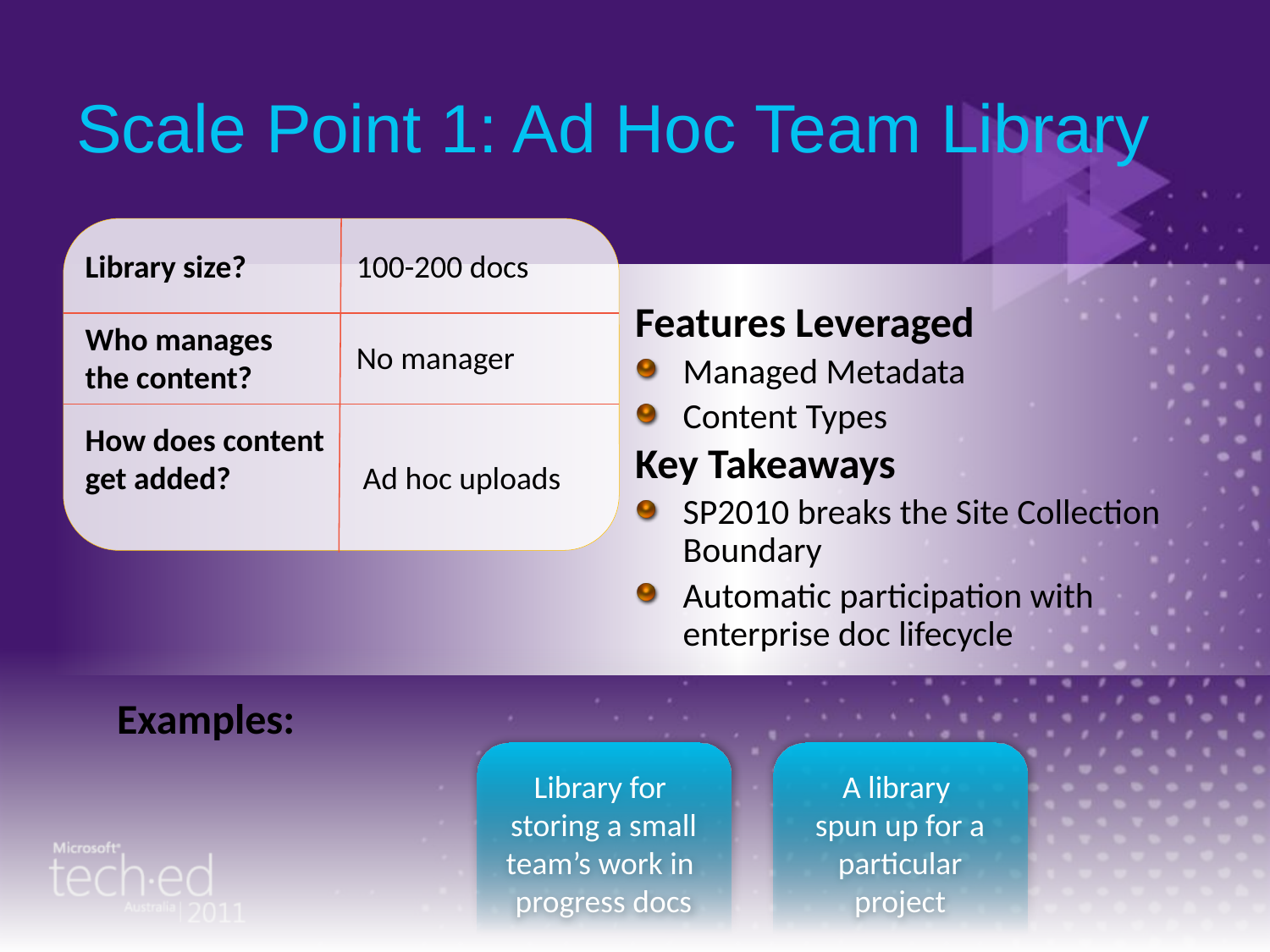

# Scale Point 1: Ad Hoc Team Library

Library size?
100-200 docs
Who manages the content?
No manager
How does content get added?
Ad hoc uploads

Features Leveraged
Managed Metadata
Content Types
Key Takeaways
SP2010 breaks the Site Collection Boundary
Automatic participation with enterprise doc lifecycle

Examples:
Library for
storing a small team’s work in
progress docs
A library
spun up for a particular project